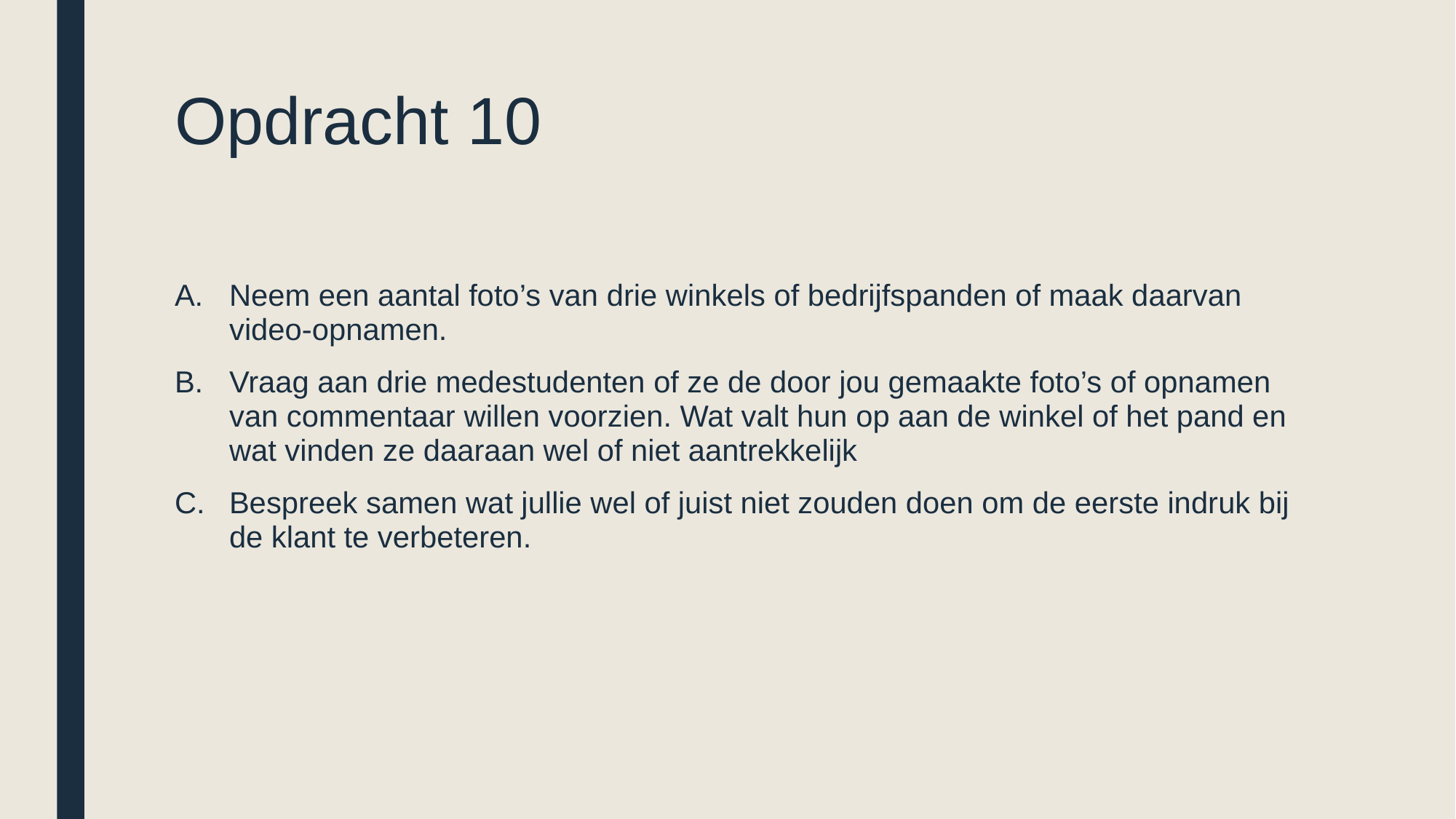

# Opdracht 10
Neem een aantal foto’s van drie winkels of bedrijfspanden of maak daarvan video-opnamen.
Vraag aan drie medestudenten of ze de door jou gemaakte foto’s of opnamen van commentaar willen voorzien. Wat valt hun op aan de winkel of het pand en wat vinden ze daaraan wel of niet aantrekkelijk
Bespreek samen wat jullie wel of juist niet zouden doen om de eerste indruk bij de klant te verbeteren.